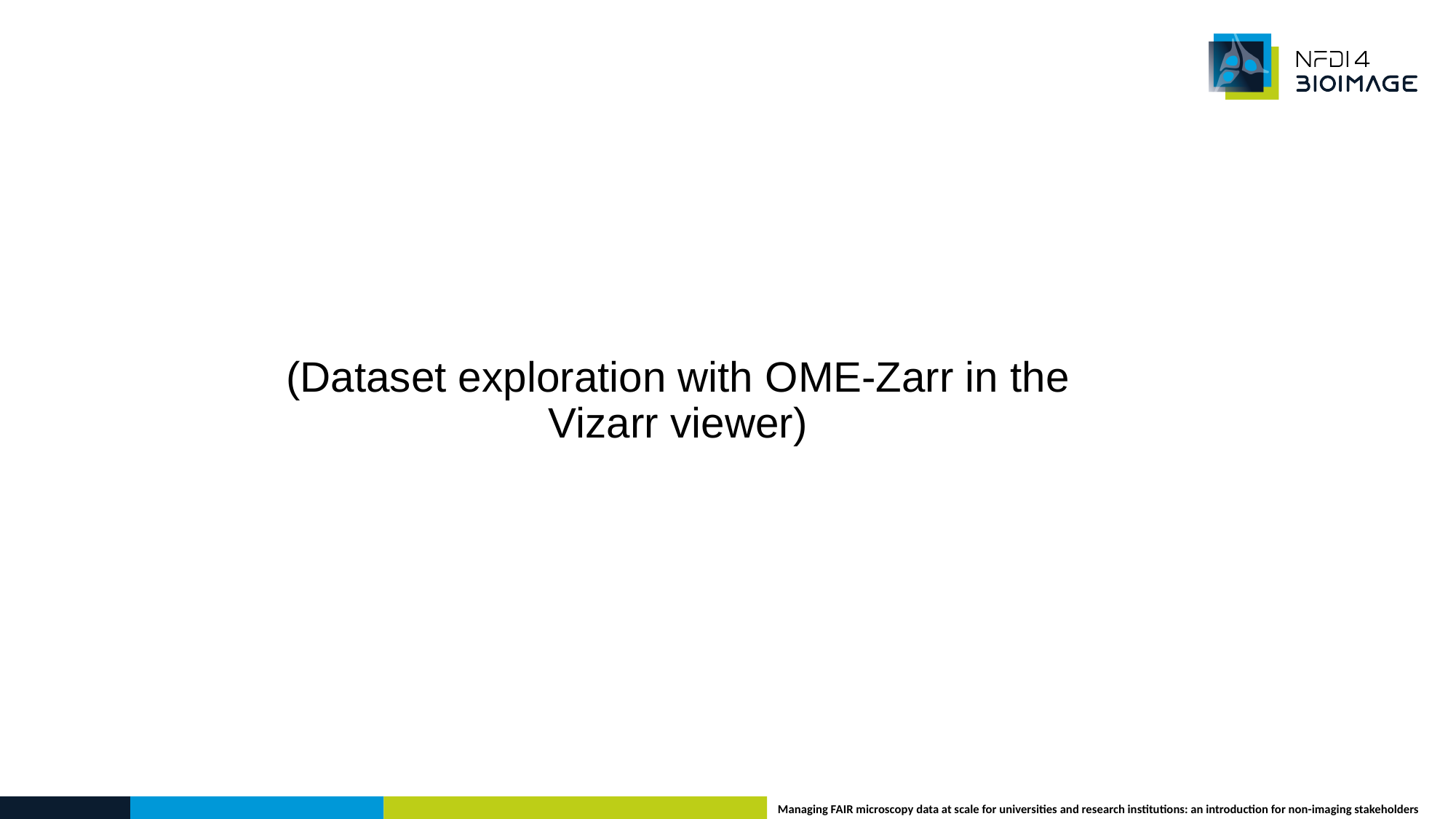

(Dataset exploration with OME-Zarr in the Vizarr viewer)